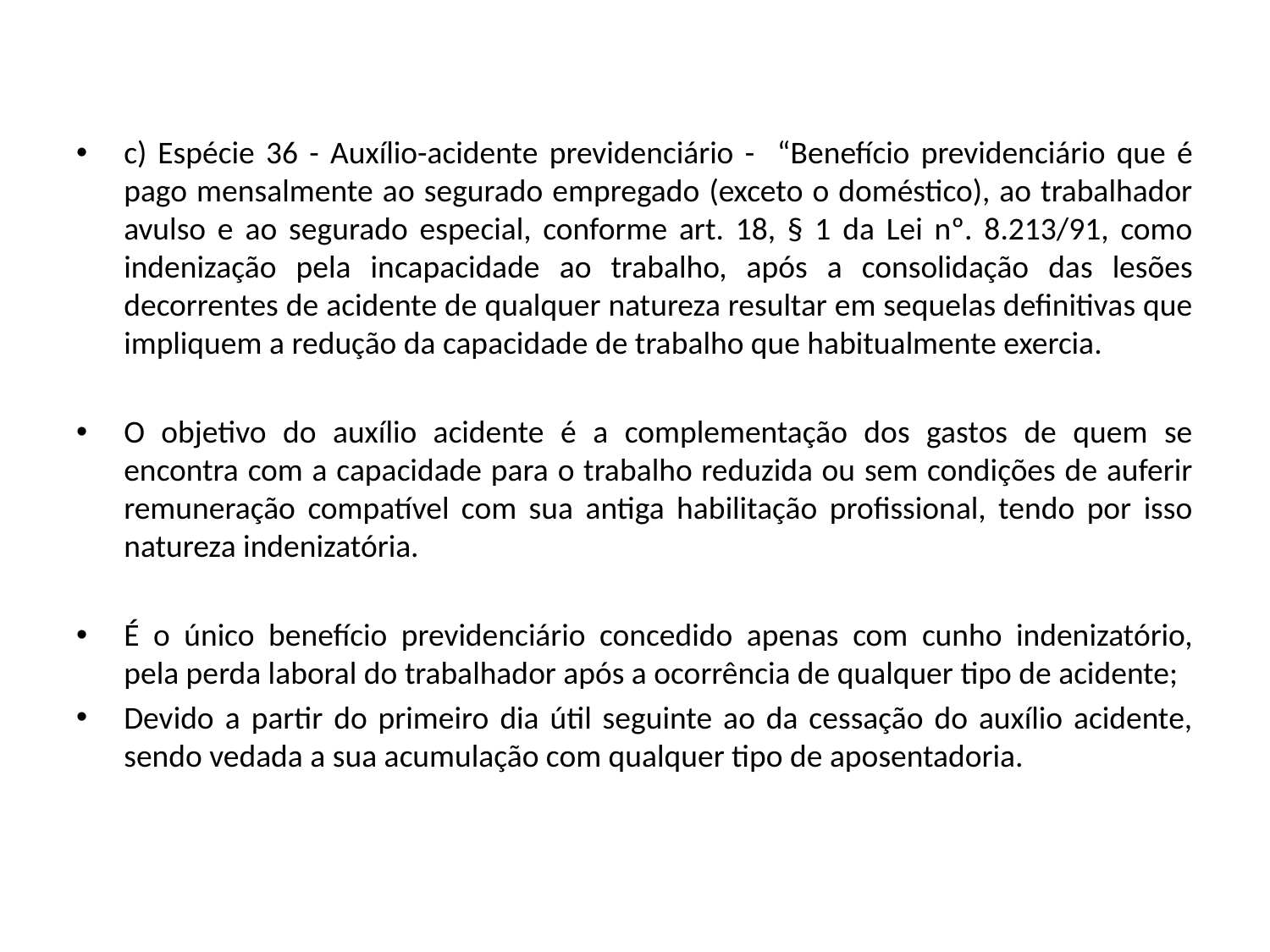

c) Espécie 36 - Auxílio-acidente previdenciário -  “Benefício previdenciário que é pago mensalmente ao segurado empregado (exceto o doméstico), ao trabalhador avulso e ao segurado especial, conforme art. 18, § 1 da Lei nº. 8.213/91, como indenização pela incapacidade ao trabalho, após a consolidação das lesões decorrentes de acidente de qualquer natureza resultar em sequelas definitivas que impliquem a redução da capacidade de trabalho que habitualmente exercia.

O objetivo do auxílio acidente é a complementação dos gastos de quem se encontra com a capacidade para o trabalho reduzida ou sem condições de auferir remuneração compatível com sua antiga habilitação profissional, tendo por isso natureza indenizatória.

É o único benefício previdenciário concedido apenas com cunho indenizatório, pela perda laboral do trabalhador após a ocorrência de qualquer tipo de acidente;
Devido a partir do primeiro dia útil seguinte ao da cessação do auxílio acidente, sendo vedada a sua acumulação com qualquer tipo de aposentadoria.